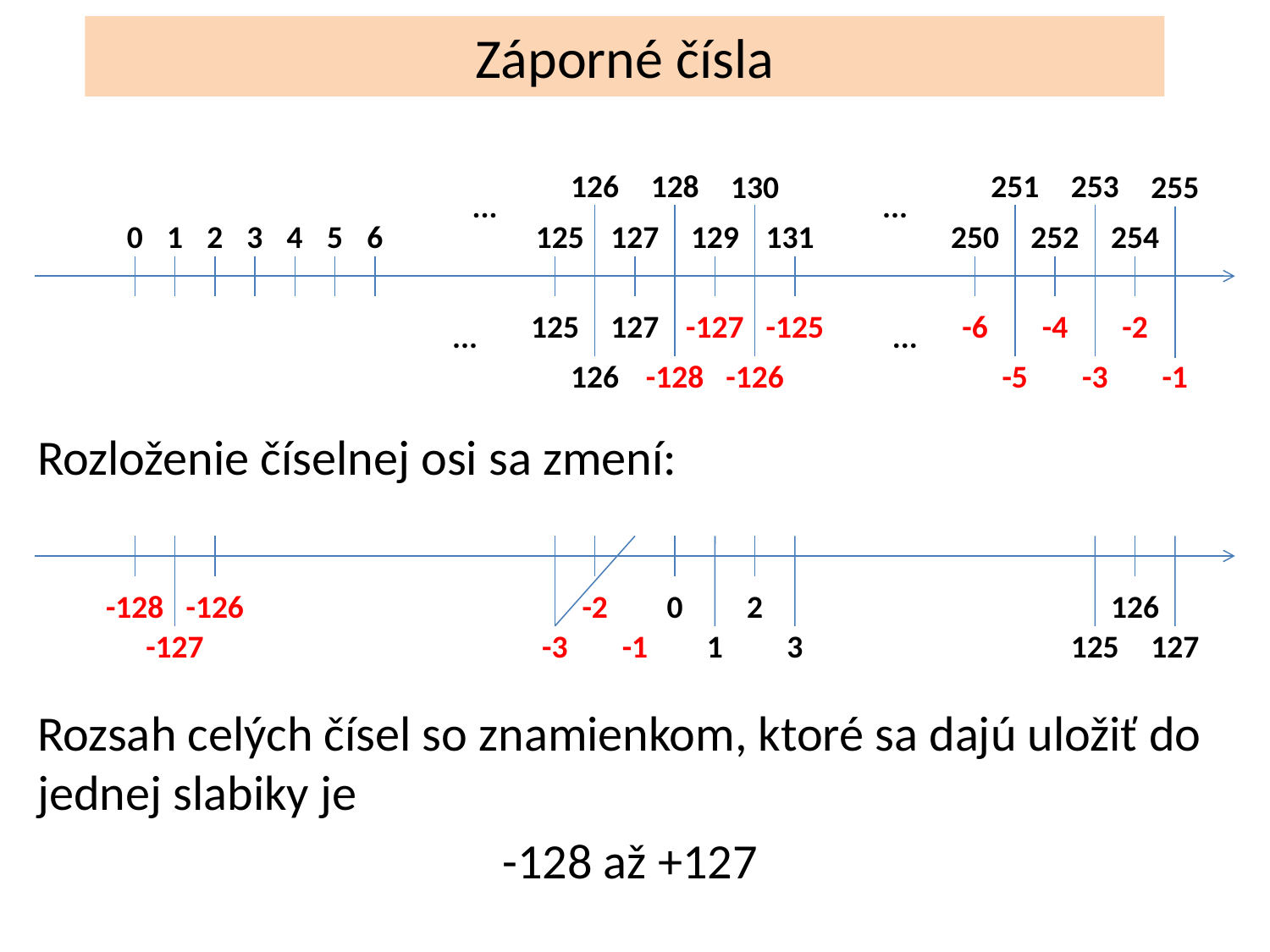

# Záporné čísla

Rozloženie číselnej osi sa zmení:

Rozsah celých čísel so znamienkom, ktoré sa dajú uložiť do jednej slabiky je
-128 až +127
126
128
130
125
127
129
131
125
127
-127
-125
126
-128
-126
251
253
255
...
...
0
1
2
3
4
5
6
250
252
254
-6
-4
-2
...
...
-5
-3
-1
-128
-126
-2
0
2
126
-127
-3
-1
1
3
125
127